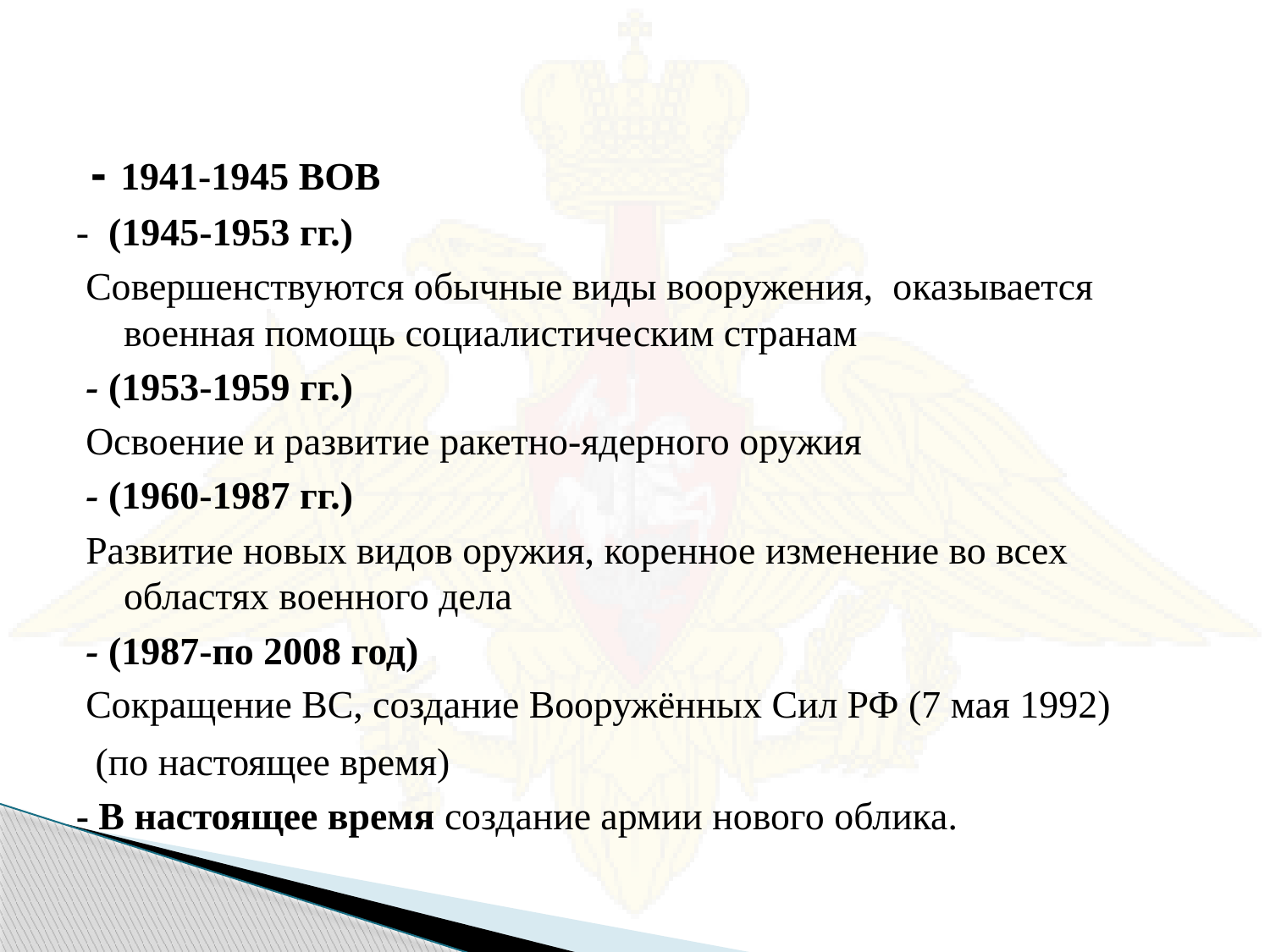

#
- 1941-1945 ВОВ
-  (1945-1953 гг.)
 Совершенствуются обычные виды вооружения,  оказывается военная помощь социалистическим странам
 - (1953-1959 гг.)
 Освоение и развитие ракетно-ядерного оружия
 - (1960-1987 гг.)
 Развитие новых видов оружия, коренное изменение во всех областях военного дела
 - (1987-по 2008 год)
 Сокращение ВС, создание Вооружённых Сил РФ (7 мая 1992)
  (по настоящее время)
- В настоящее время создание армии нового облика.